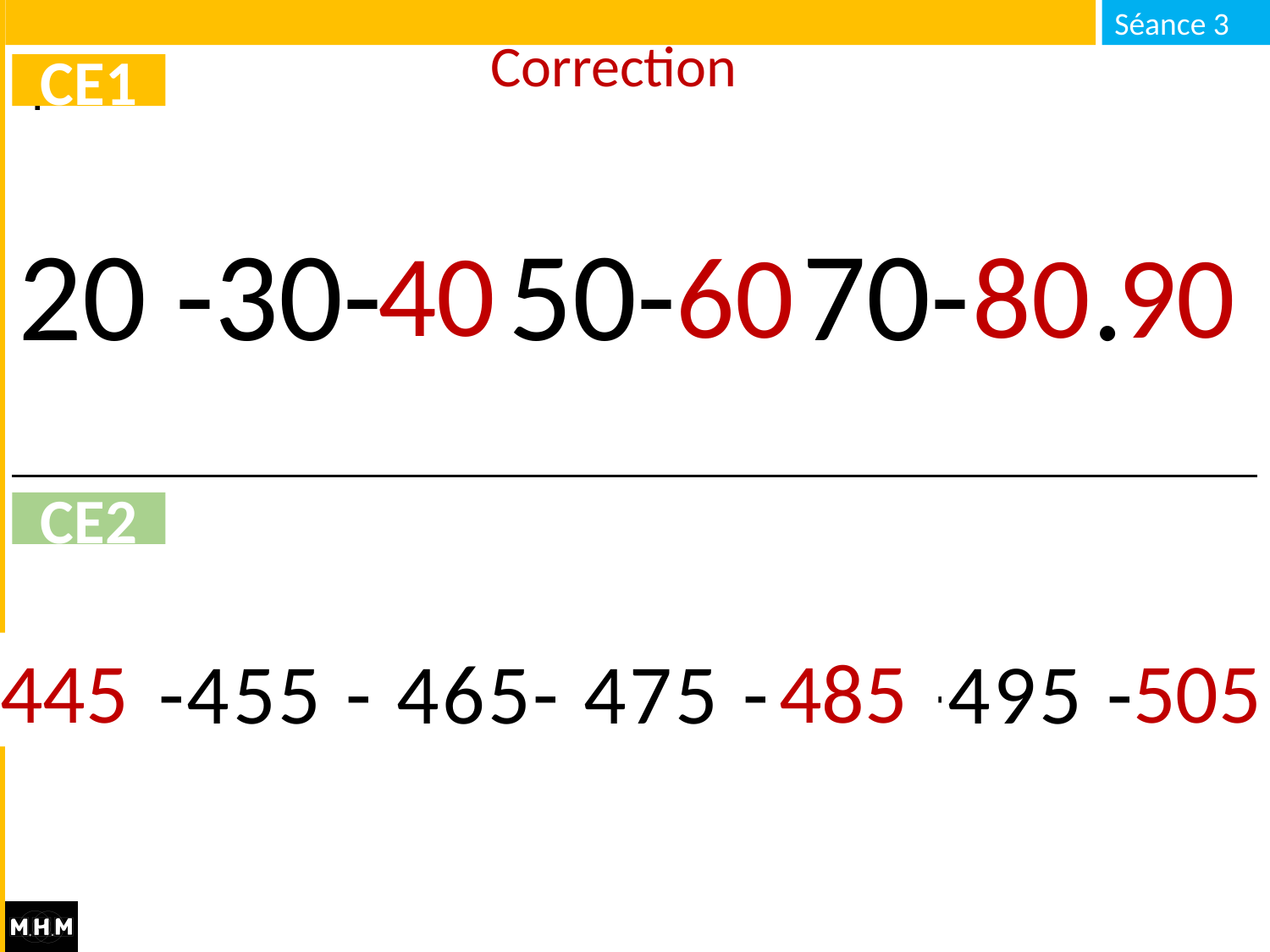

# Correction
CE1
20 -30-…-50-…-70-…-…
40
60
80
90
CE2
505
485
445
… -455 - 465- 475 -  …  -495 - …